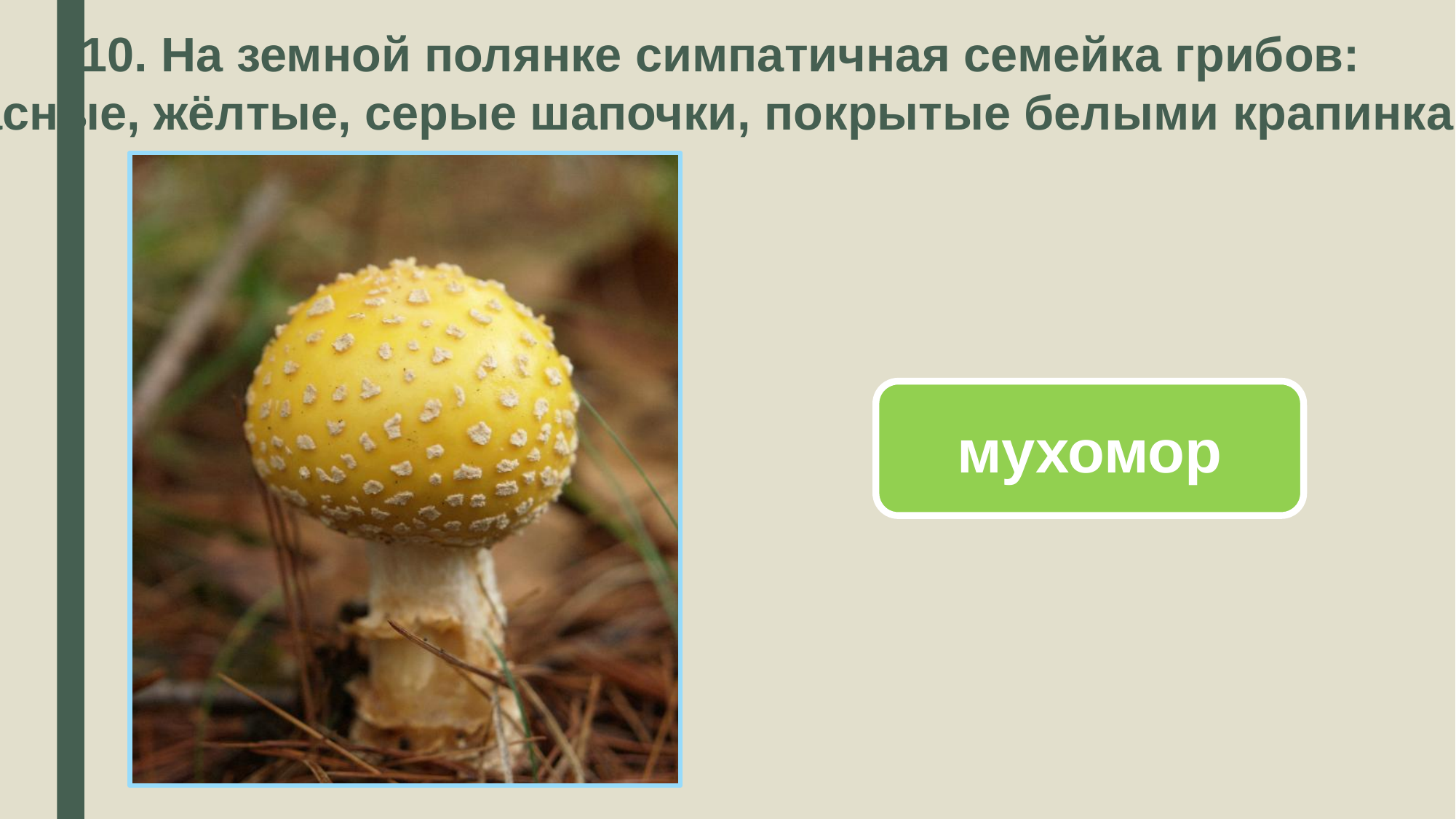

10. На земной полянке симпатичная семейка грибов:
красные, жёлтые, серые шапочки, покрытые белыми крапинками.

мухомор